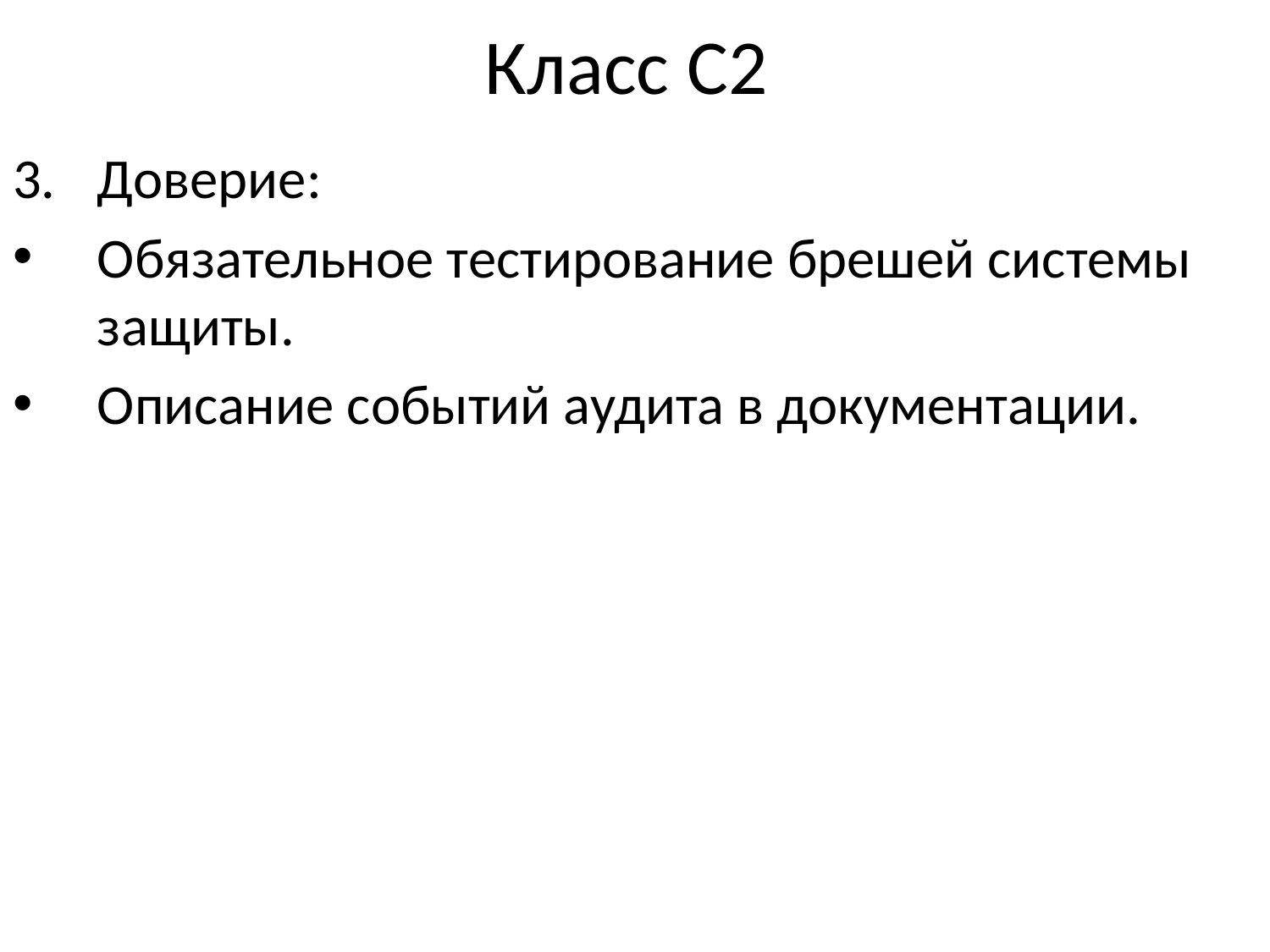

# Класс C2
Доверие:
Обязательное тестирование брешей системы защиты.
Описание событий аудита в документации.